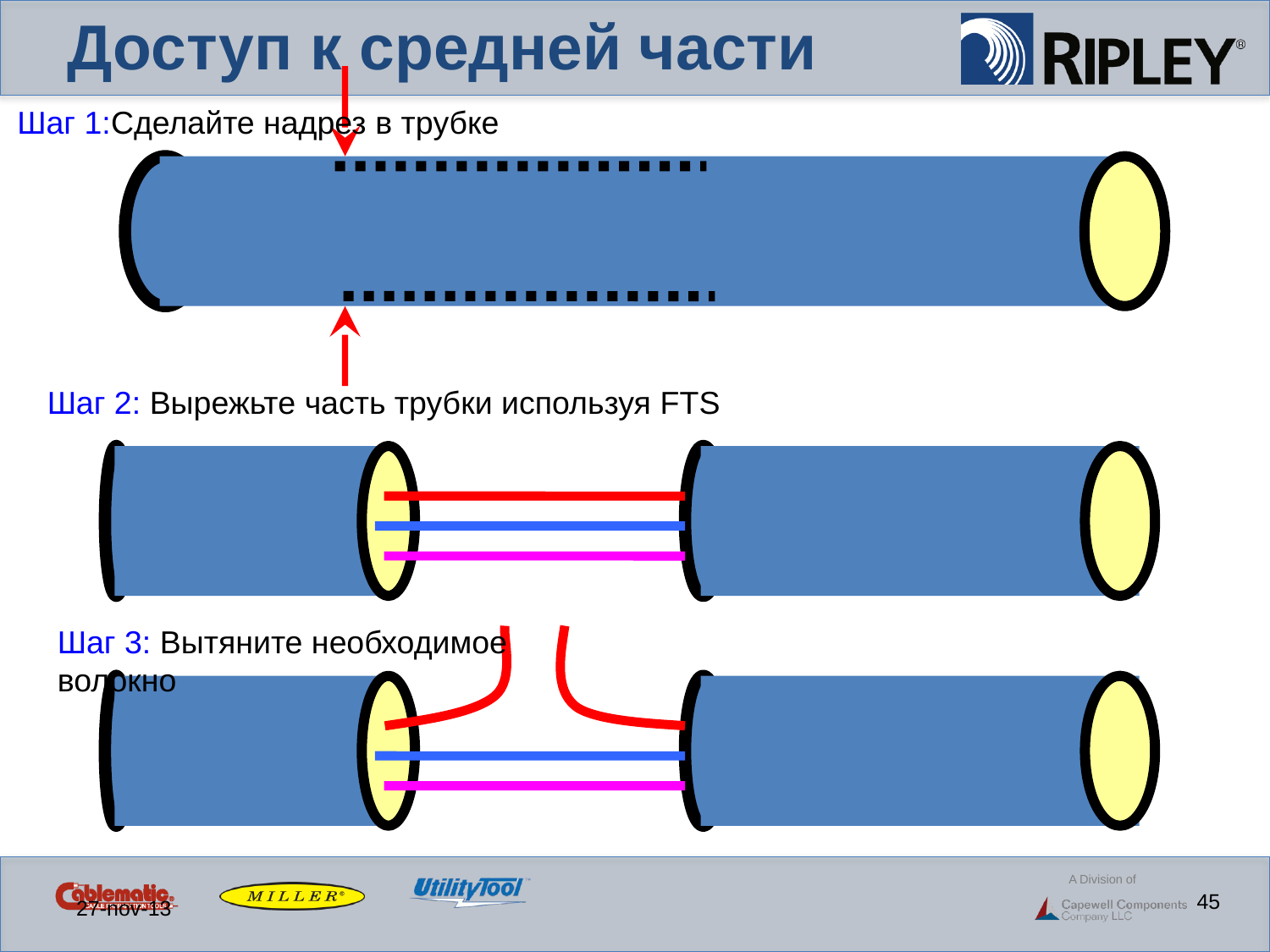

Доступ к средней части

Шаг 1:Сделайте надрез в трубке

Шаг 2: Вырежьте часть трубки используя FTS

Шаг 3: Вытяните необходимое волокно

 45
27-nov-13